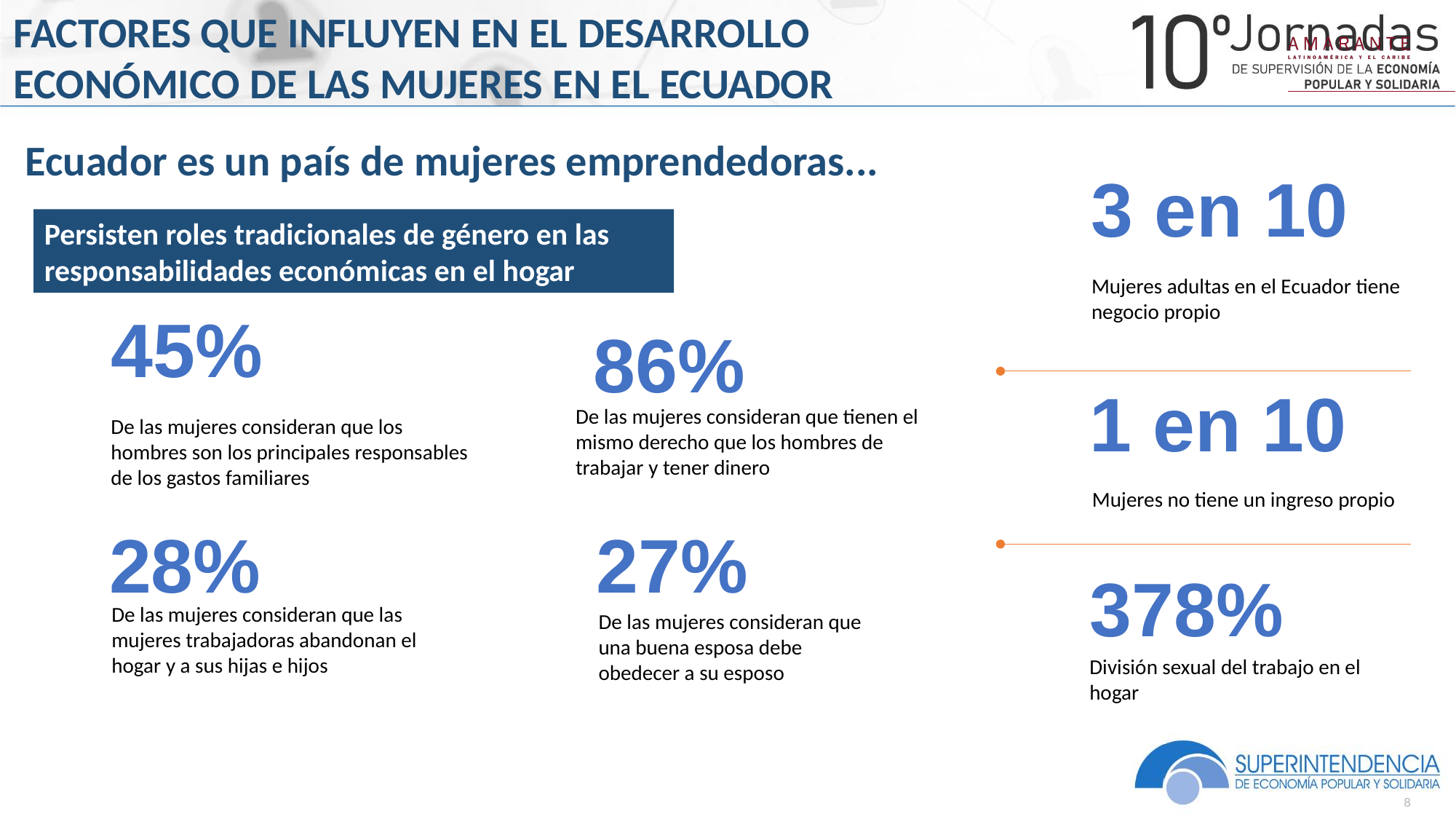

FACTORES QUE INFLUYEN EN EL DESARROLLO
ECONÓMICO DE LAS MUJERES EN EL ECUADOR
Ecuador es un país de mujeres emprendedoras...
3 en 10
Persisten roles tradicionales de género en las responsabilidades económicas en el hogar
Mujeres adultas en el Ecuador tiene negocio propio
45%
86%
De las mujeres consideran que tienen el mismo derecho que los hombres de trabajar y tener dinero
1 en 10
De las mujeres consideran que los hombres son los principales responsables de los gastos familiares
Mujeres no tiene un ingreso propio
28%
27%
378%
De las mujeres consideran que las mujeres trabajadoras abandonan el hogar y a sus hijas e hijos
De las mujeres consideran que una buena esposa debe obedecer a su esposo
División sexual del trabajo en el hogar
8